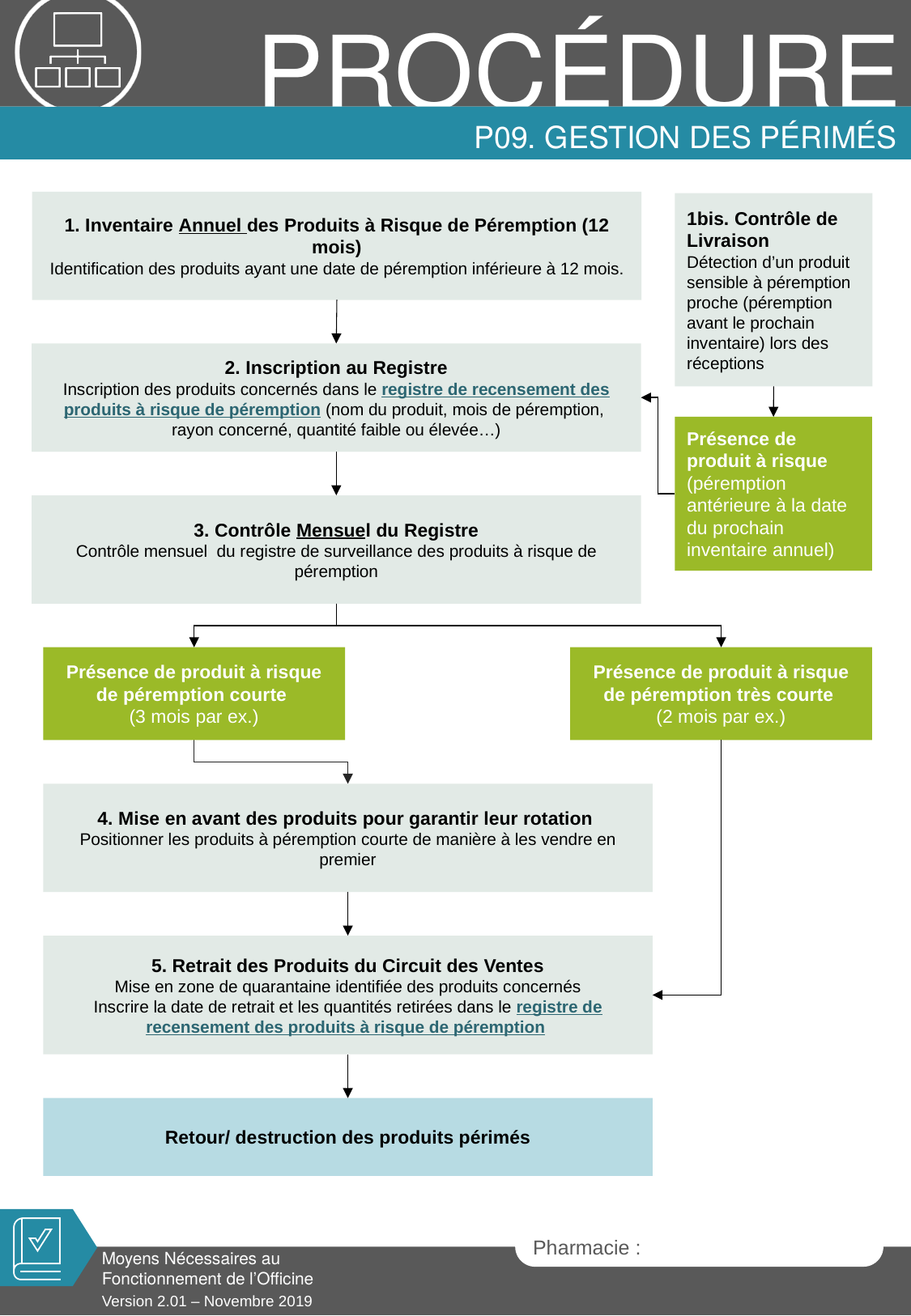

# P09. gestion des périmés
1. Inventaire Annuel des Produits à Risque de Péremption (12 mois)
Identification des produits ayant une date de péremption inférieure à 12 mois.
1bis. Contrôle de Livraison
Détection d’un produit sensible à péremption proche (péremption avant le prochain inventaire) lors des réceptions
2. Inscription au Registre
Inscription des produits concernés dans le registre de recensement des produits à risque de péremption (nom du produit, mois de péremption,  rayon concerné, quantité faible ou élevée…)
Présence de produit à risque (péremption antérieure à la date du prochain inventaire annuel)
3. Contrôle Mensuel du Registre
Contrôle mensuel  du registre de surveillance des produits à risque de péremption
Présence de produit à risque de péremption très courte
(2 mois par ex.)
Présence de produit à risque de péremption courte
(3 mois par ex.)
4. Mise en avant des produits pour garantir leur rotation
Positionner les produits à péremption courte de manière à les vendre en premier
5. Retrait des Produits du Circuit des Ventes
Mise en zone de quarantaine identifiée des produits concernés
Inscrire la date de retrait et les quantités retirées dans le registre de recensement des produits à risque de péremption
Retour/ destruction des produits périmés